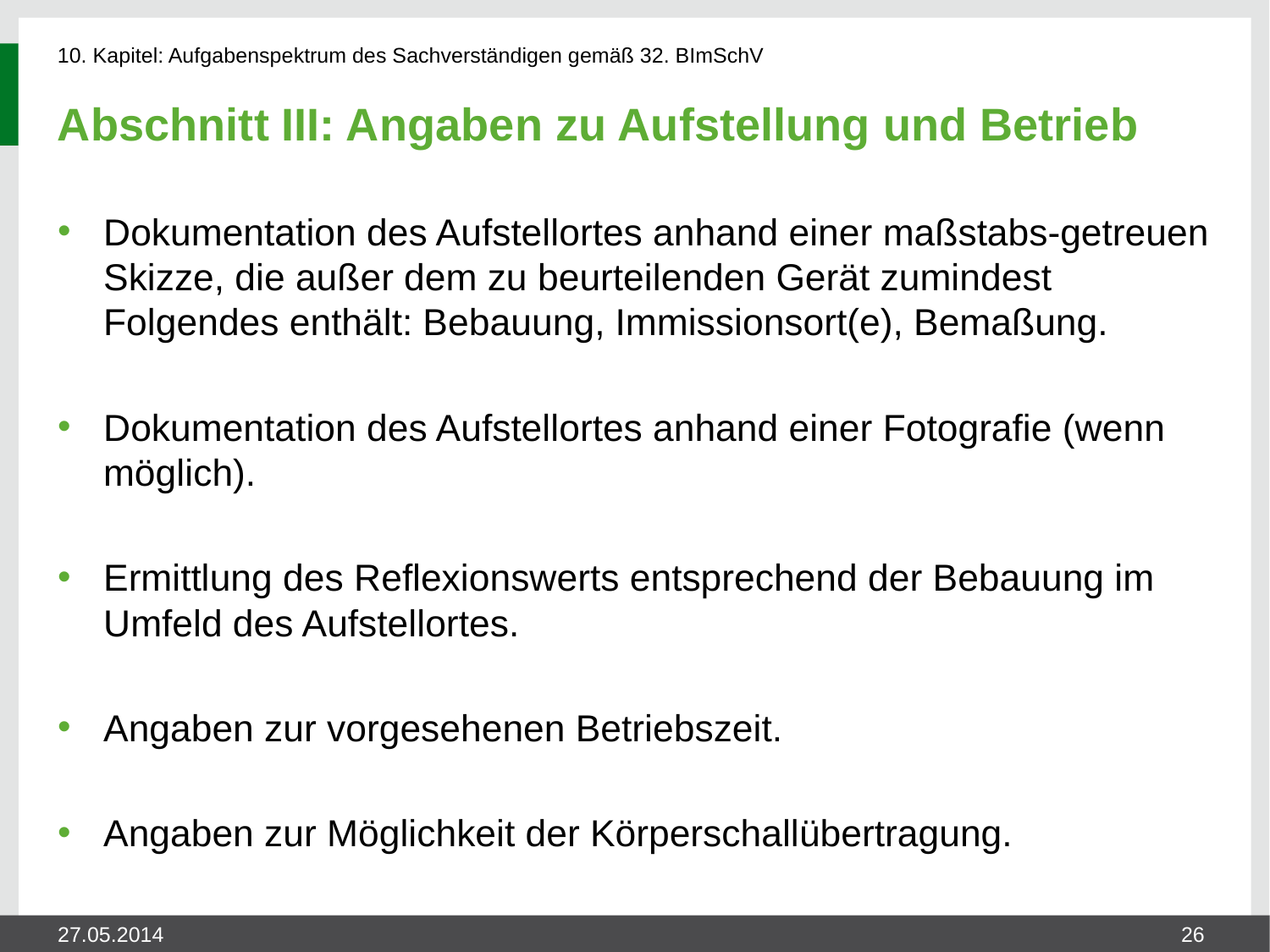

# Abschnitt III: Angaben zu Aufstellung und Betrieb
Dokumentation des Aufstellortes anhand einer maßstabs-getreuen Skizze, die außer dem zu beurteilenden Gerät zumindest Folgendes enthält: Bebauung, Immissionsort(e), Bemaßung.

Dokumentation des Aufstellortes anhand einer Fotografie (wenn möglich).

Ermittlung des Reflexionswerts entsprechend der Bebauung im Umfeld des Aufstellortes.

Angaben zur vorgesehenen Betriebszeit.

Angaben zur Möglichkeit der Körperschallübertragung.
27.05.2014
26